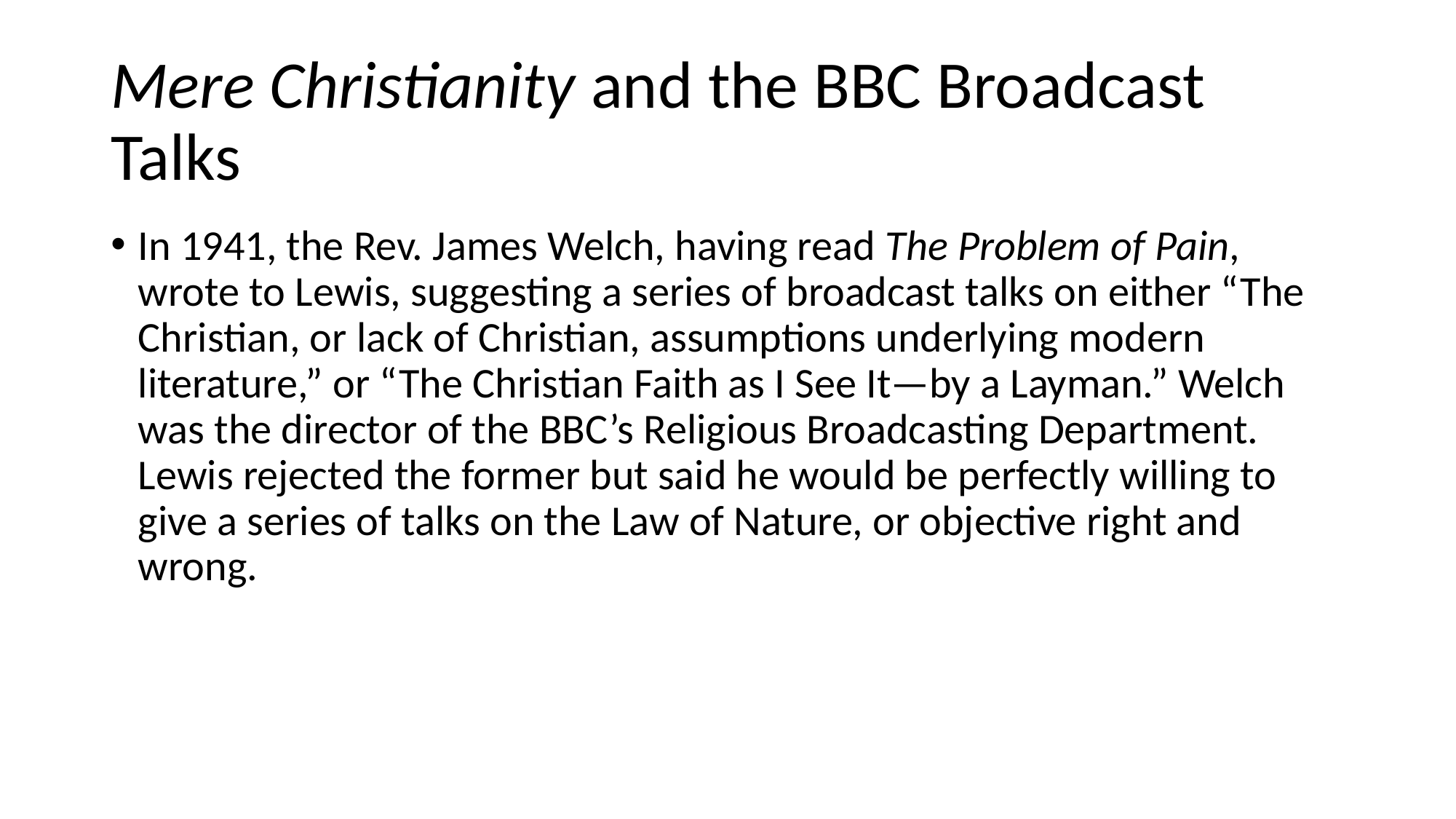

# Mere Christianity and the BBC Broadcast Talks
In 1941, the Rev. James Welch, having read The Problem of Pain, wrote to Lewis, suggesting a series of broadcast talks on either “The Christian, or lack of Christian, assumptions underlying modern literature,” or “The Christian Faith as I See It—by a Layman.” Welch was the director of the BBC’s Religious Broadcasting Department. Lewis rejected the former but said he would be perfectly willing to give a series of talks on the Law of Nature, or objective right and wrong.